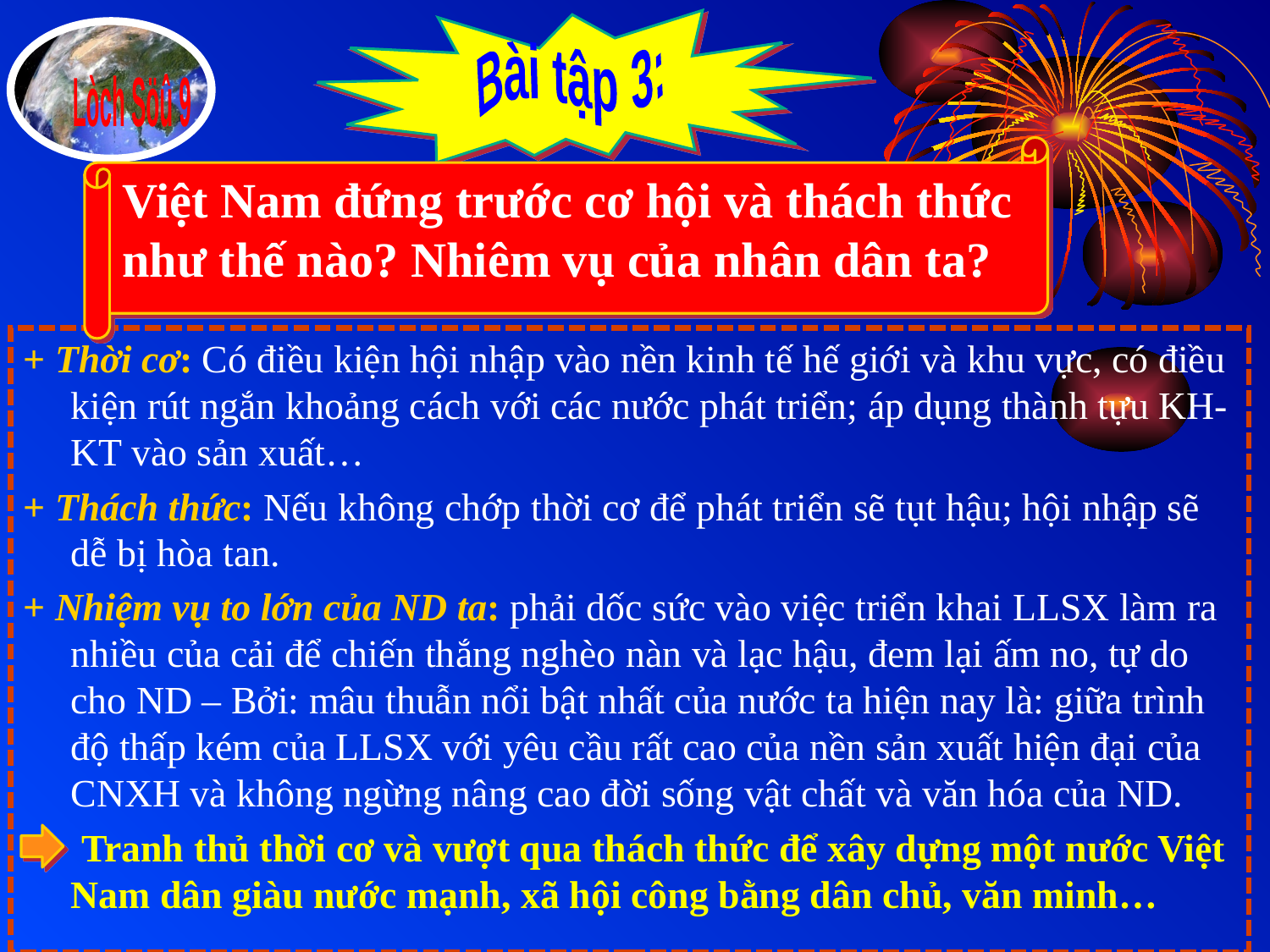

Bài tập 3:
Lòch Söû 9
Việt Nam đứng trước cơ hội và thách thức như thế nào? Nhiêm vụ của nhân dân ta?
+ Thời cơ: Có điều kiện hội nhập vào nền kinh tế hế giới và khu vực, có điều kiện rút ngắn khoảng cách với các nước phát triển; áp dụng thành tựu KH-KT vào sản xuất…
+ Thách thức: Nếu không chớp thời cơ để phát triển sẽ tụt hậu; hội nhập sẽ dễ bị hòa tan.
+ Nhiệm vụ to lớn của ND ta: phải dốc sức vào việc triển khai LLSX làm ra nhiều của cải để chiến thắng nghèo nàn và lạc hậu, đem lại ấm no, tự do cho ND – Bởi: mâu thuẫn nổi bật nhất của nước ta hiện nay là: giữa trình độ thấp kém của LLSX với yêu cầu rất cao của nền sản xuất hiện đại của CNXH và không ngừng nâng cao đời sống vật chất và văn hóa của ND.
      Tranh thủ thời cơ và vượt qua thách thức để xây dựng một nước Việt Nam dân giàu nước mạnh, xã hội công bằng dân chủ, văn minh…